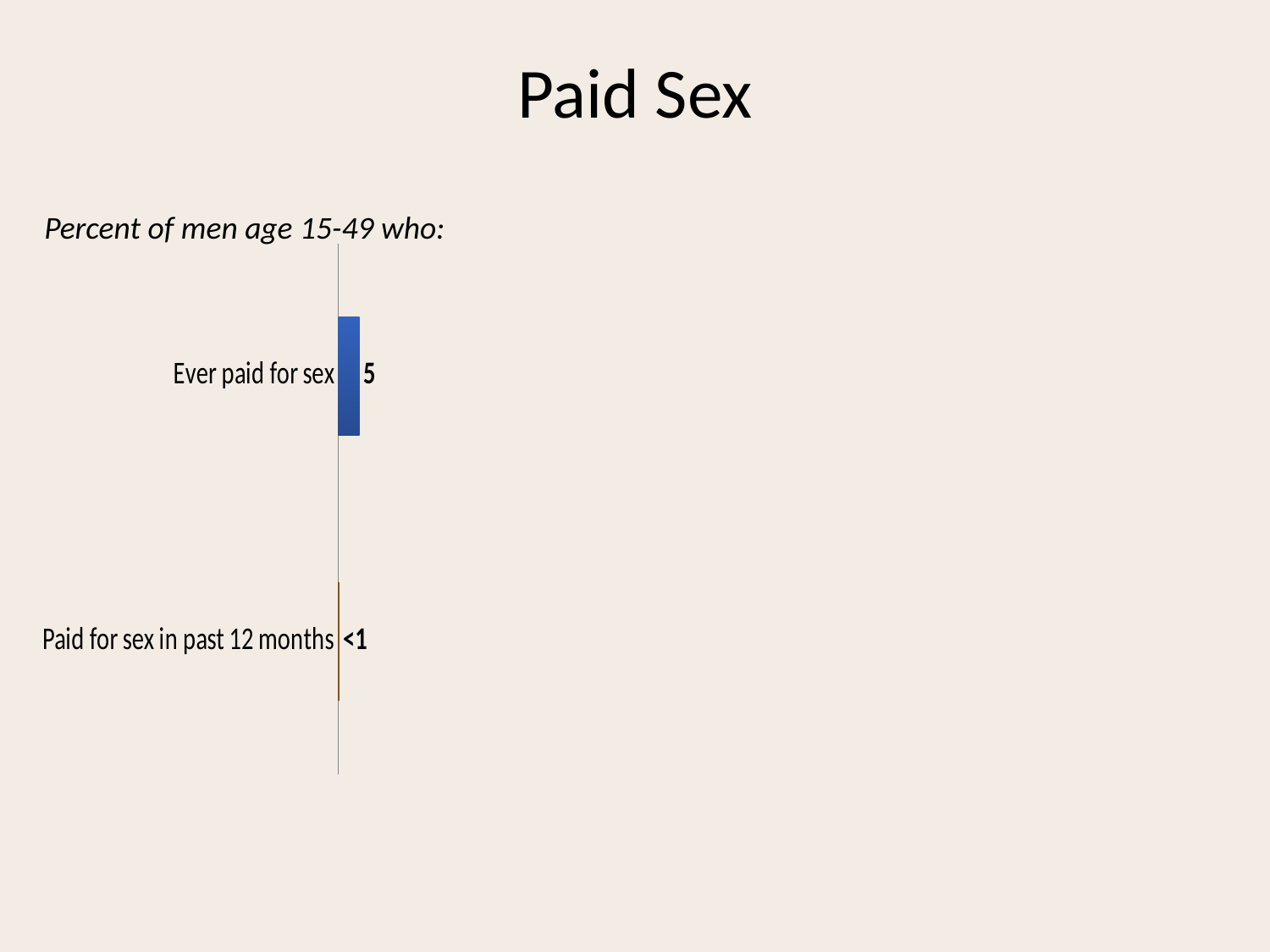

# Paid Sex

### Chart

| Category |  |
|---|---|
| Paid for sex in past 12 months | 0.30000000000000004 |
| Ever paid for sex | 5.0 |
Percent of men age 15-49 who: